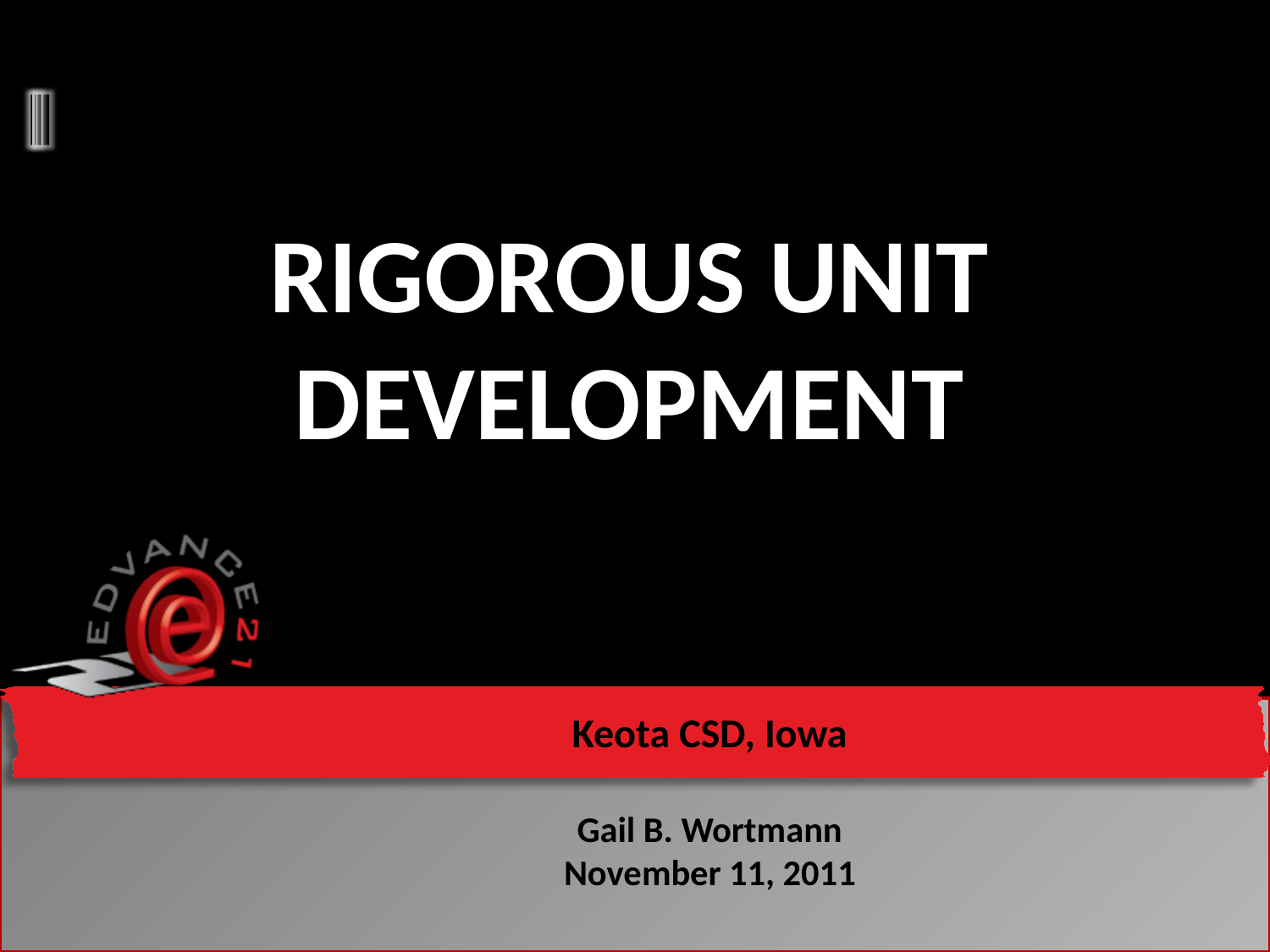

# Rigorous unit development
Keota CSD, Iowa

Gail B. Wortmann
November 11, 2011